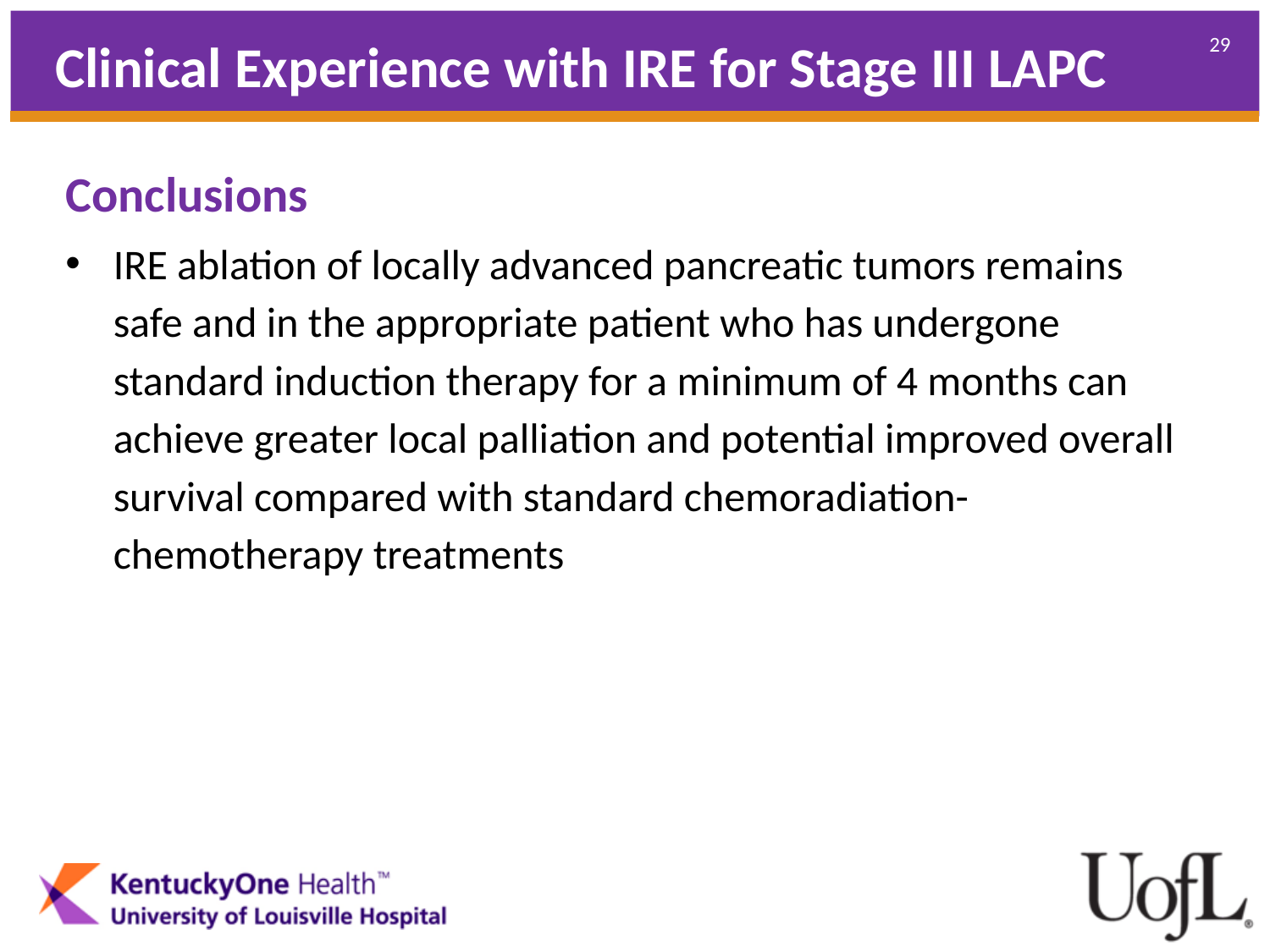

Clinical Experience with IRE for Stage III LAPC
Conclusions
IRE ablation of locally advanced pancreatic tumors remains safe and in the appropriate patient who has undergone standard induction therapy for a minimum of 4 months can achieve greater local palliation and potential improved overall survival compared with standard chemoradiation-chemotherapy treatments